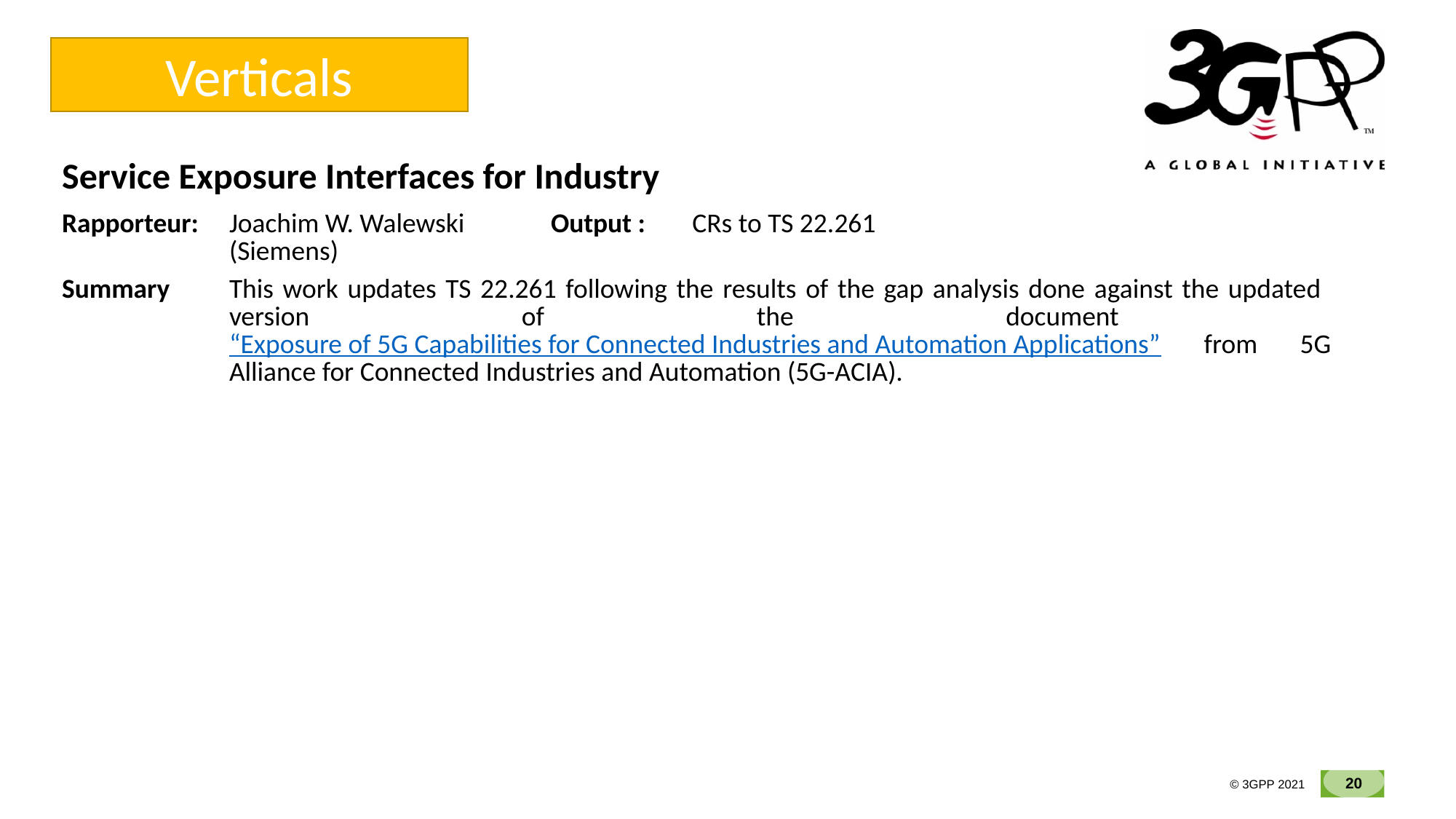

Verticals
| Service Exposure Interfaces for Industry |  |  |  |
| --- | --- | --- | --- |
| Rapporteur: | Joachim W. Walewski (Siemens) | Output : | CRs to TS 22.261 |
| Summary | This work updates TS 22.261 following the results of the gap analysis done against the updated version of the document “Exposure of 5G Capabilities for Connected Industries and Automation Applications” from 5G Alliance for Connected Industries and Automation (5G-ACIA). |  |  |